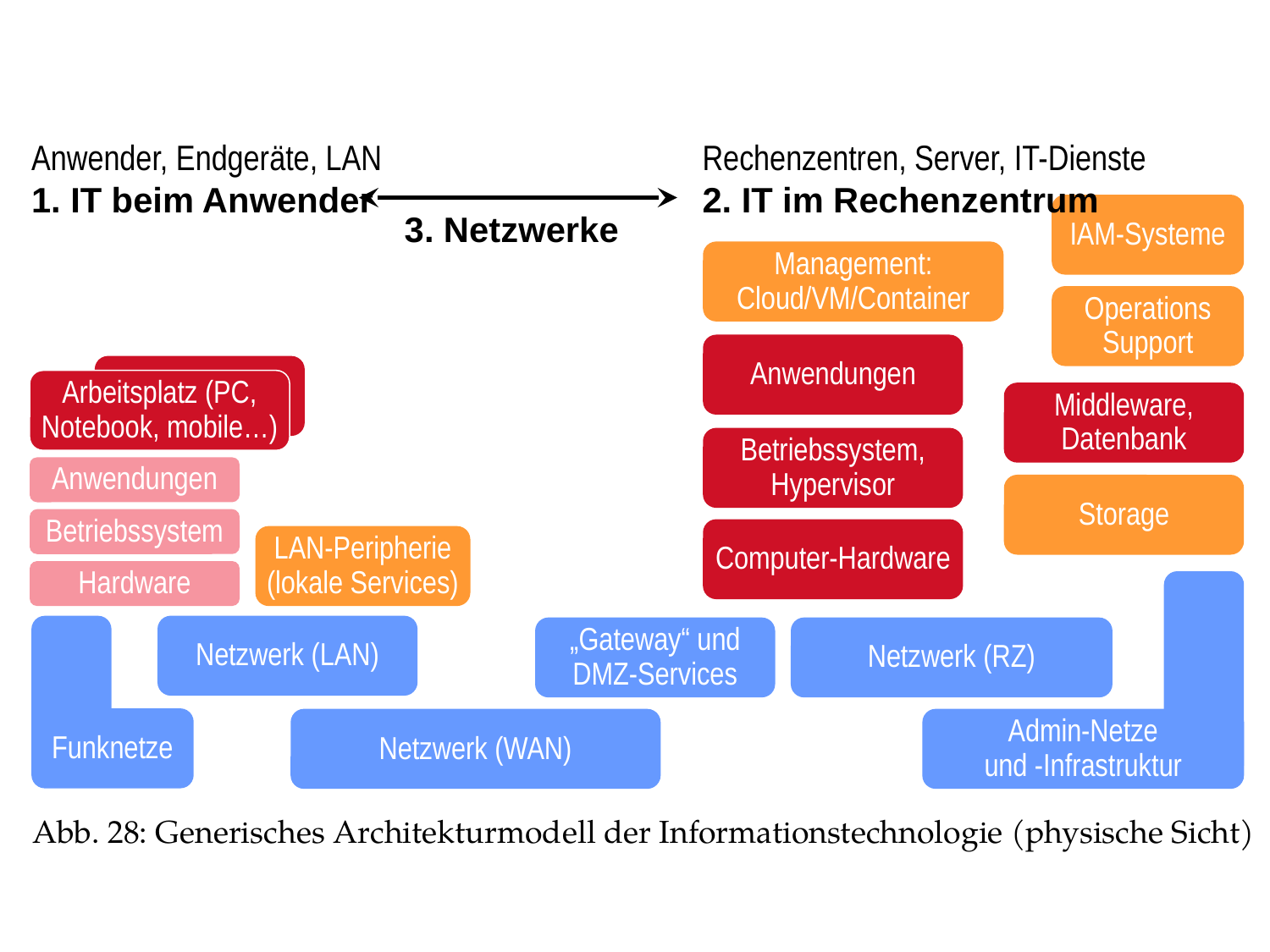

Anwender, Endgeräte, LAN
1. IT beim Anwender
Rechenzentren, Server, IT-Dienste
2. IT im Rechenzentrum
IAM-Systeme
3. Netzwerke
Management: Cloud/VM/Container
Operations Support
Anwendungen
Betriebssystem,
Hypervisor
Computer-Hardware

Arbeitsplatz (PC, Notebook, mobile…)
Middleware, Datenbank
Anwendungen
Storage
Betriebssystem
LAN-Peripherie (lokale Services)
Hardware
Netzwerk (LAN)
„Gateway“ und DMZ-Services
Netzwerk (RZ)

Funknetze
Netzwerk (WAN)
Admin-Netze
und -Infrastruktur
Abb. 28: Generisches Architekturmodell der Informationstechnologie (physische Sicht)